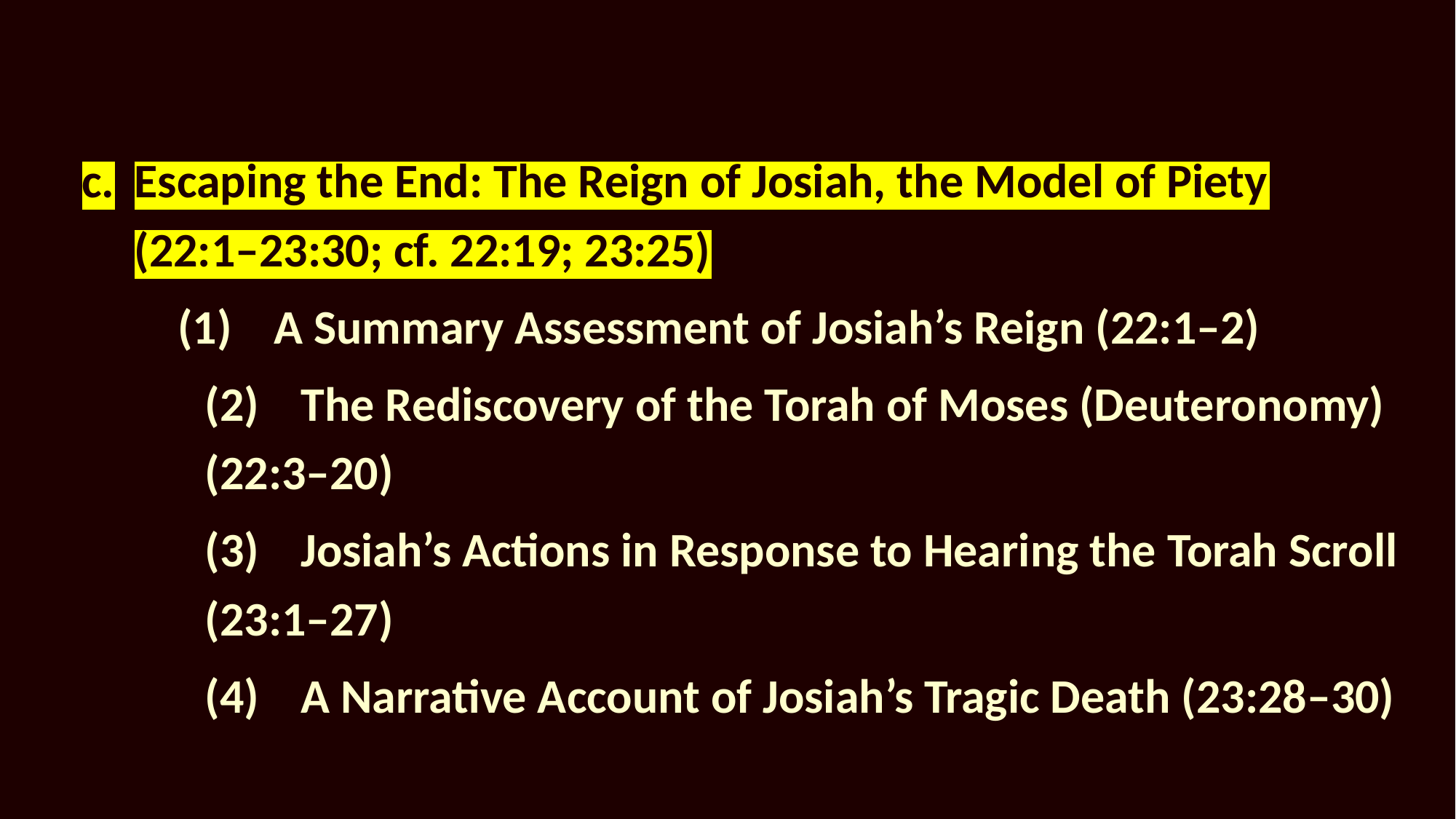

c.	Escaping the End: The Reign of Josiah, the Model of Piety (22:1–23:30; cf. 22:19; 23:25)
	(1)	A Summary Assessment of Josiah’s Reign (22:1–2)
	(2)	The Rediscovery of the Torah of Moses (Deuteronomy) (22:3–20)
	(3)	Josiah’s Actions in Response to Hearing the Torah Scroll (23:1–27)
	(4)	A Narrative Account of Josiah’s Tragic Death (23:28–30)